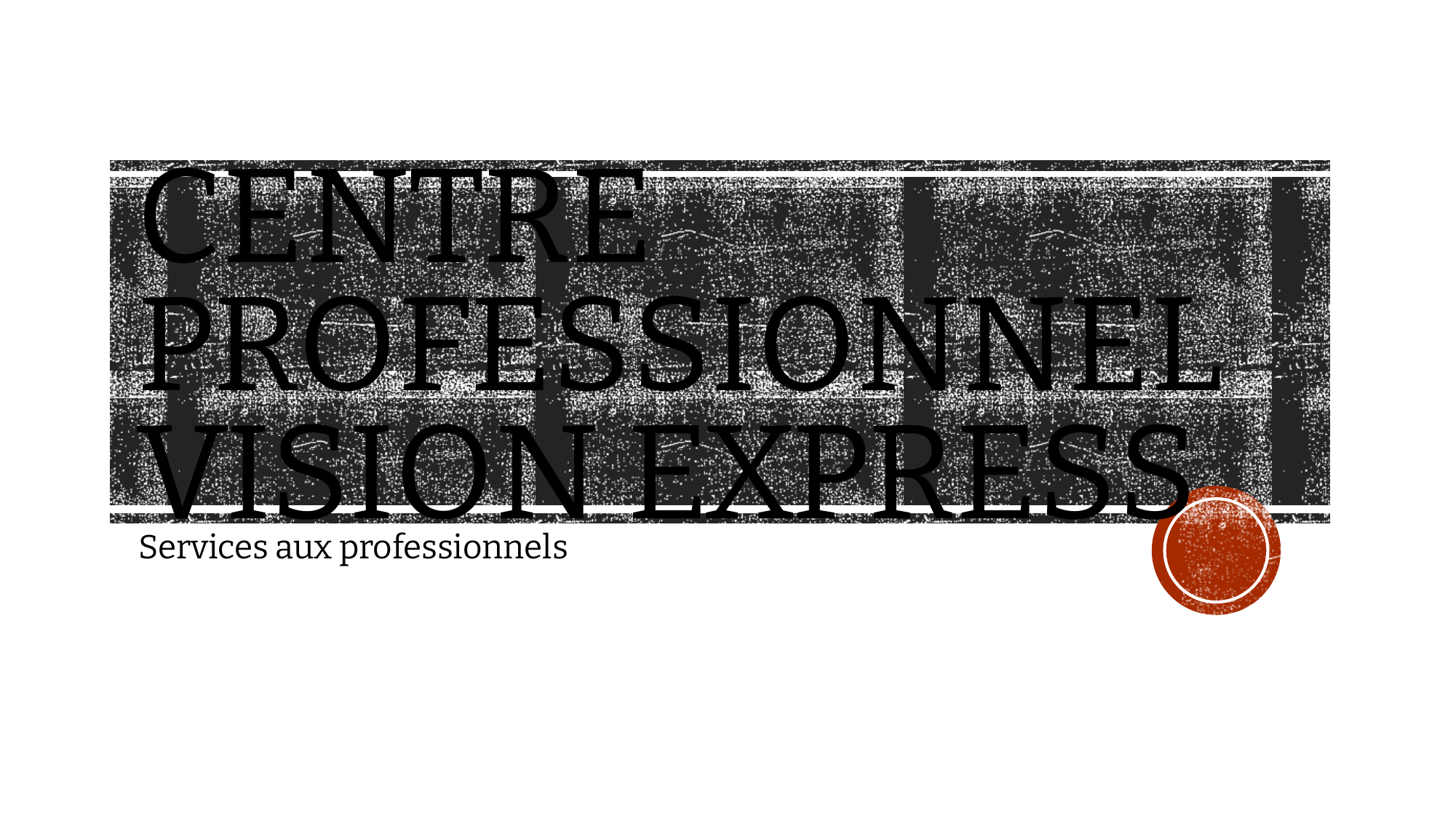

# Centre professionnel Vision Express
Services aux professionnels